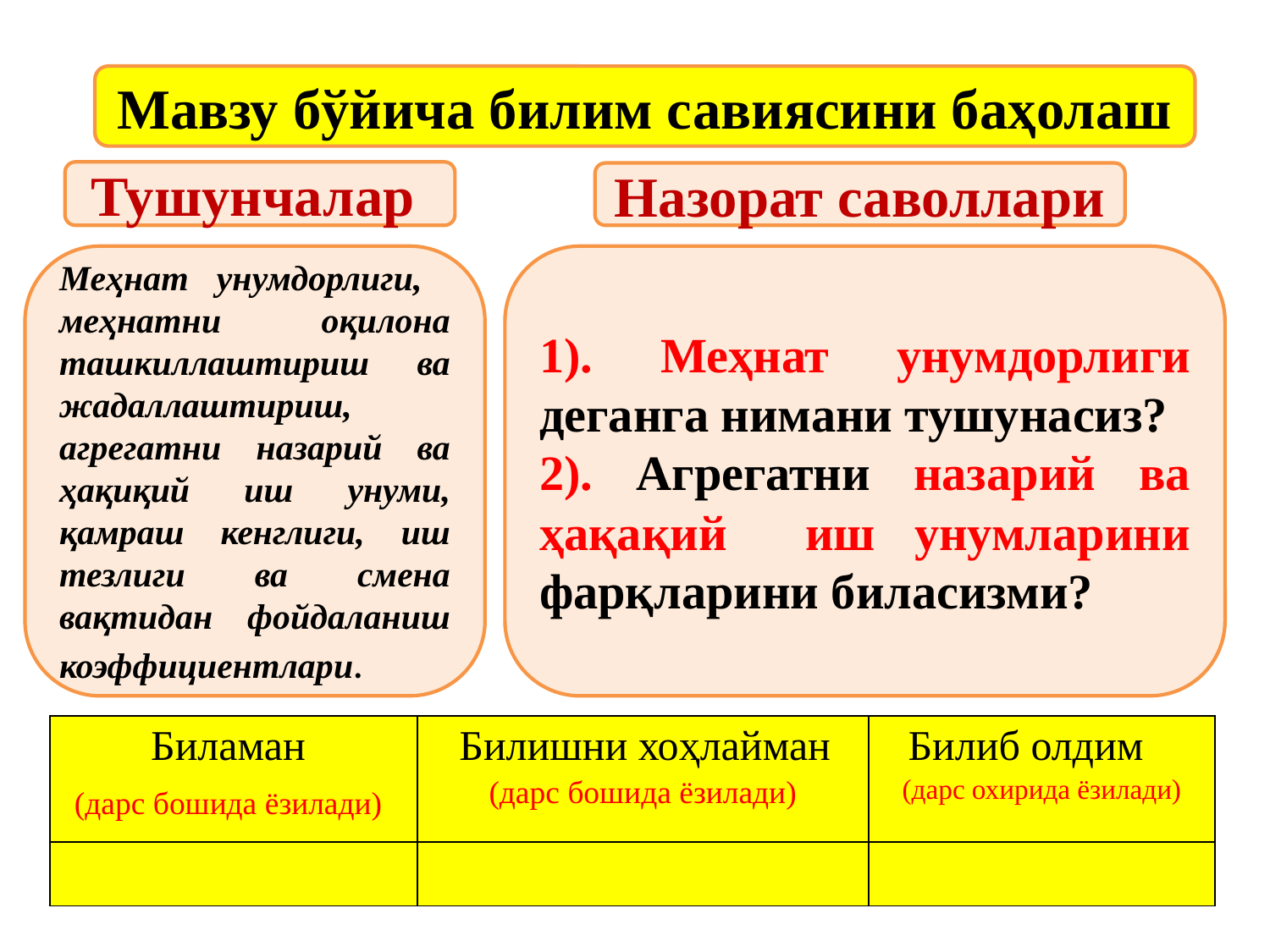

Мавзу бўйича билим савиясини баҳолаш
Тушунчалар
Назорат саволлари
1). Меҳнат унумдорлиги деганга нимани тушунасиз?
2). Агрегатни назарий ва ҳақақий  иш унумларини фарқларини биласизми?
Меҳнат унумдорлиги,  меҳнатни оқилона ташкиллаштириш ва жадаллаштириш,  агрегатни назарий ва ҳақиқий иш унуми, қамраш кенглиги, иш тезлиги ва смена вақтидан фойдаланиш коэффициентлари.
| Биламан (дарс бошида ёзилади) | Билишни хоҳлайман (дарс бошида ёзилади) | Билиб олдим (дарс охирида ёзилади) |
| --- | --- | --- |
|  |  |  |